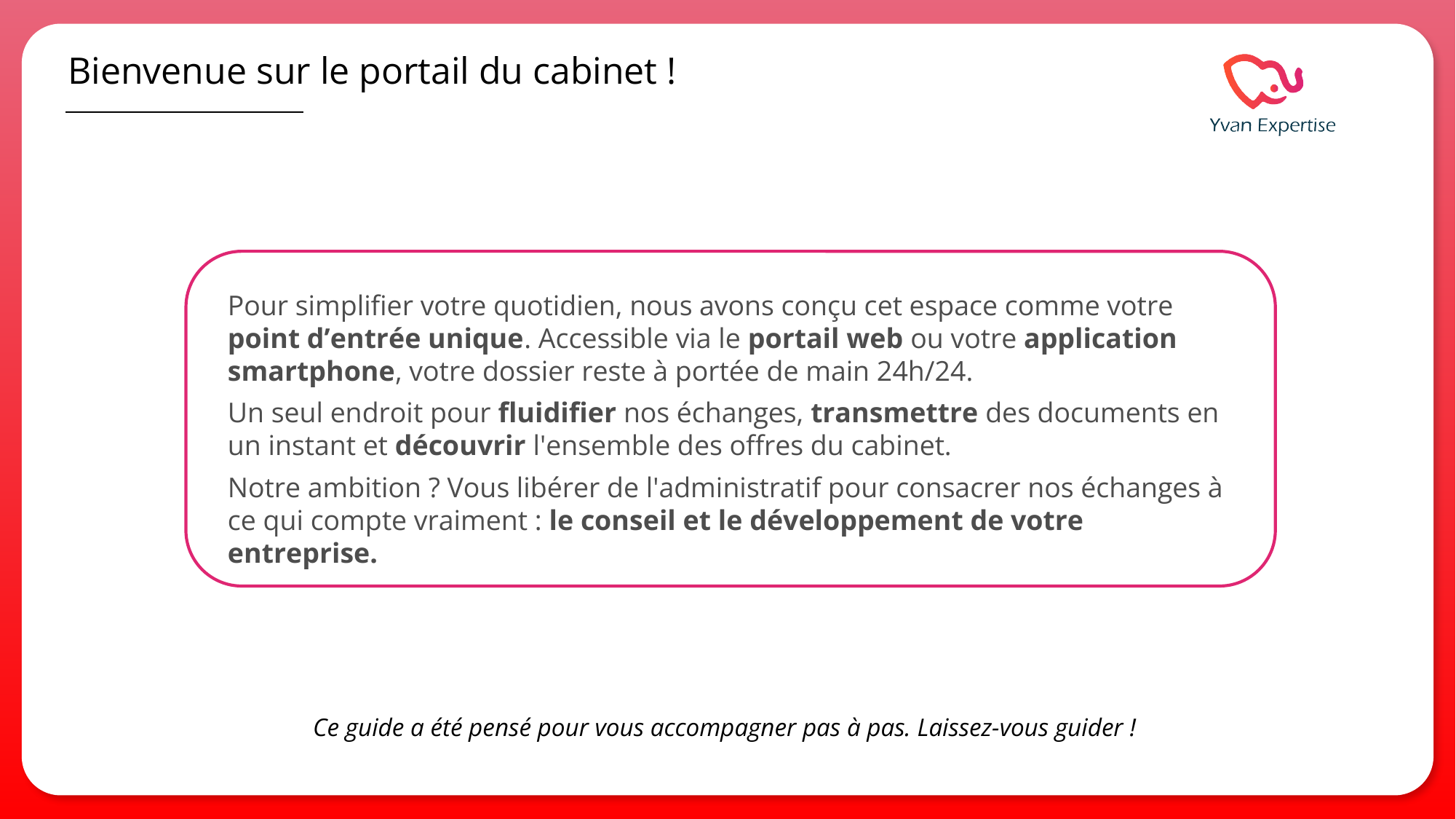

# Bienvenue sur le portail du cabinet !

Pour simplifier votre quotidien, nous avons conçu cet espace comme votre point d’entrée unique. Accessible via le portail web ou votre application smartphone, votre dossier reste à portée de main 24h/24.
Un seul endroit pour fluidifier nos échanges, transmettre des documents en un instant et découvrir l'ensemble des offres du cabinet.
Notre ambition ? Vous libérer de l'administratif pour consacrer nos échanges à ce qui compte vraiment : le conseil et le développement de votre entreprise.
Ce guide a été pensé pour vous accompagner pas à pas. Laissez-vous guider !